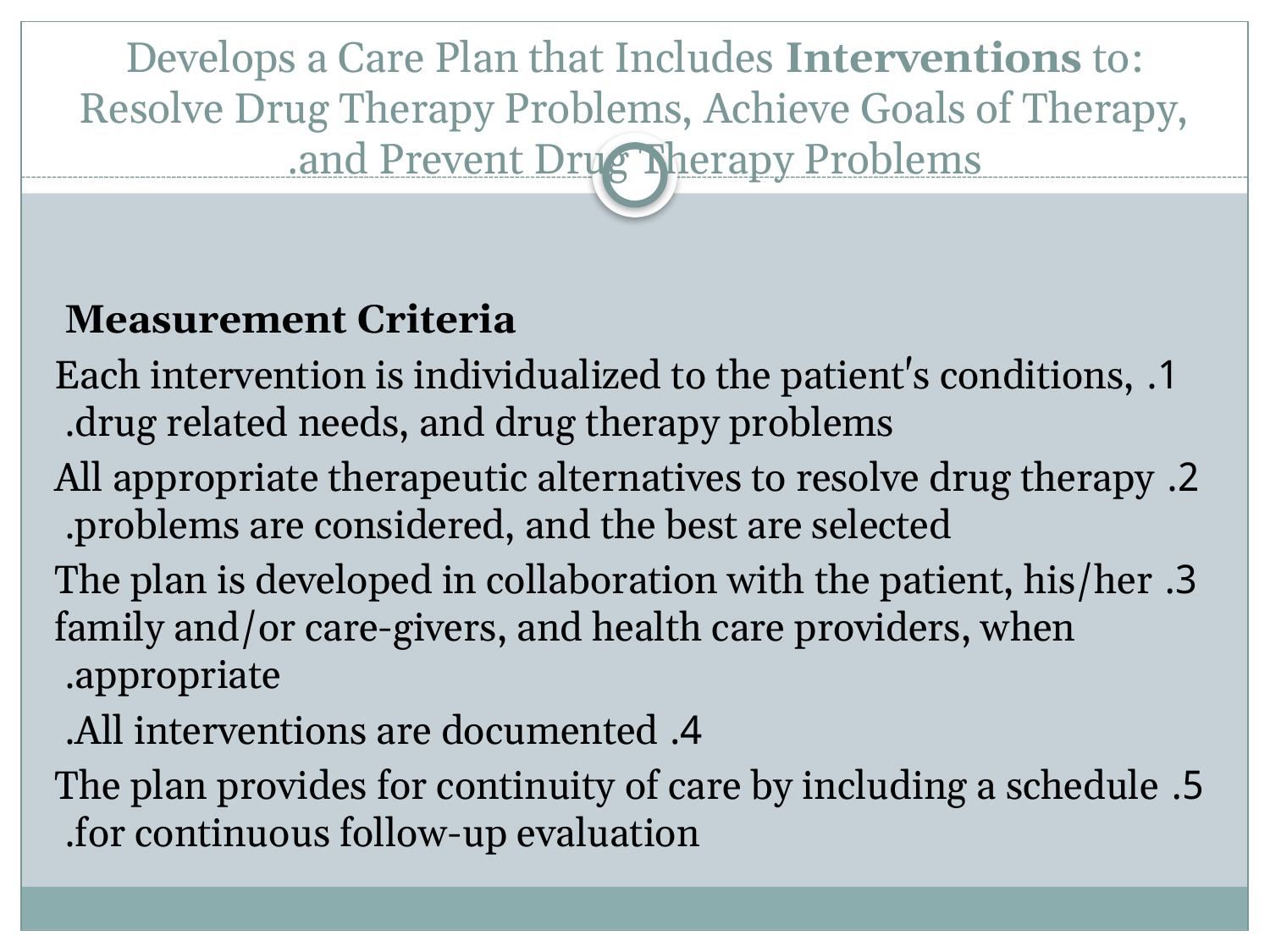

# Develops a Care Plan that Includes Interventions to: Resolve Drug Therapy Problems, Achieve Goals of Therapy, and Prevent Drug Therapy Problems.
Measurement Criteria
1. Each intervention is individualized to the patient's conditions, drug related needs, and drug therapy problems.
2. All appropriate therapeutic alternatives to resolve drug therapy problems are considered, and the best are selected.
3. The plan is developed in collaboration with the patient, his/her family and/or care-givers, and health care providers, when appropriate.
4. All interventions are documented.
5. The plan provides for continuity of care by including a schedule for continuous follow-up evaluation.